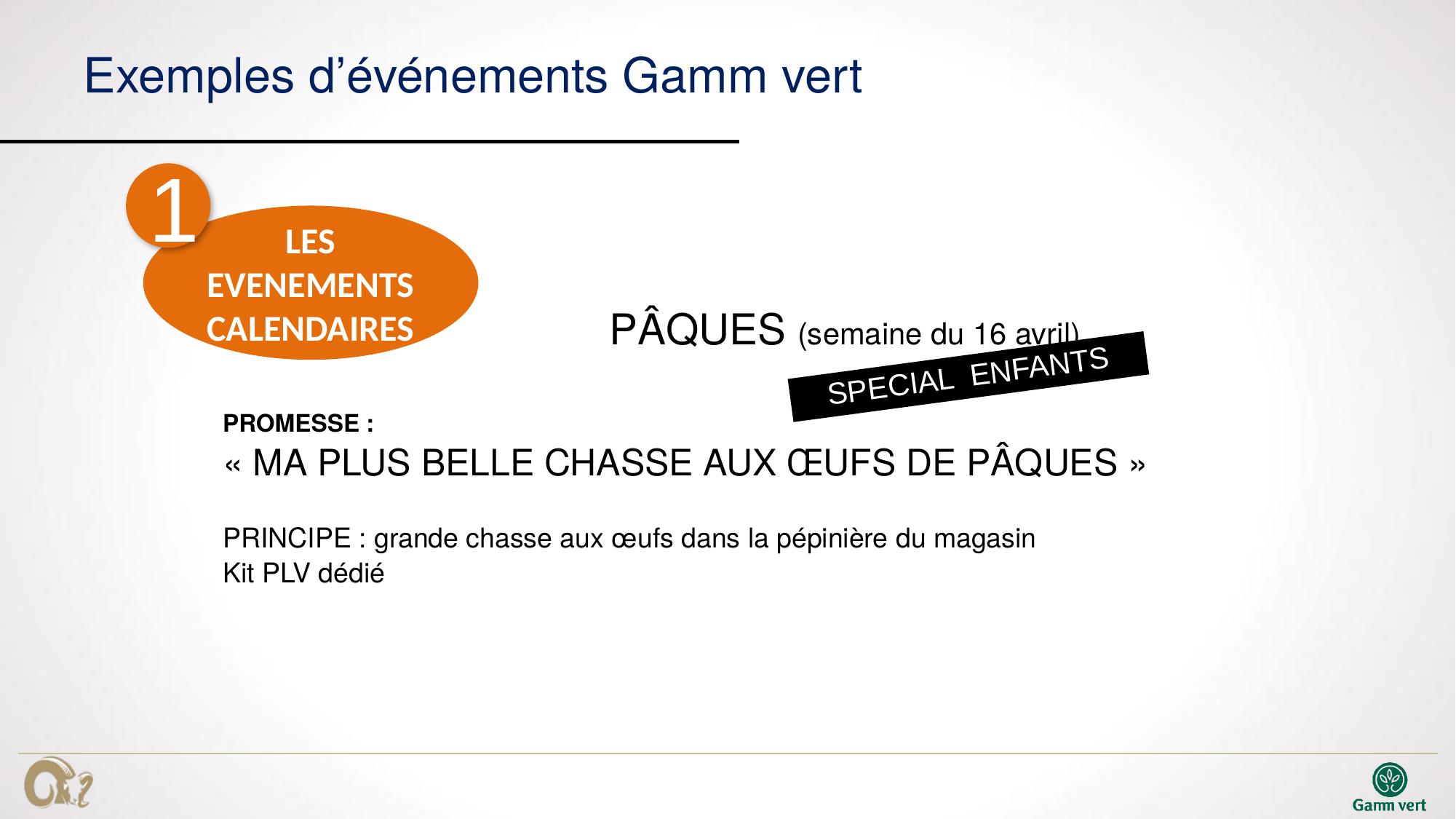

# Exemples d’événements Gamm vert
1
LES EVENEMENTS CALENDAIRES
PÂQUES (semaine du 16 avril)
SPECIAL  ENFANTS
PROMESSE :
« MA PLUS BELLE CHASSE AUX ŒUFS DE PÂQUES »

PRINCIPE : grande chasse aux œufs dans la pépinière du magasin
Kit PLV dédié